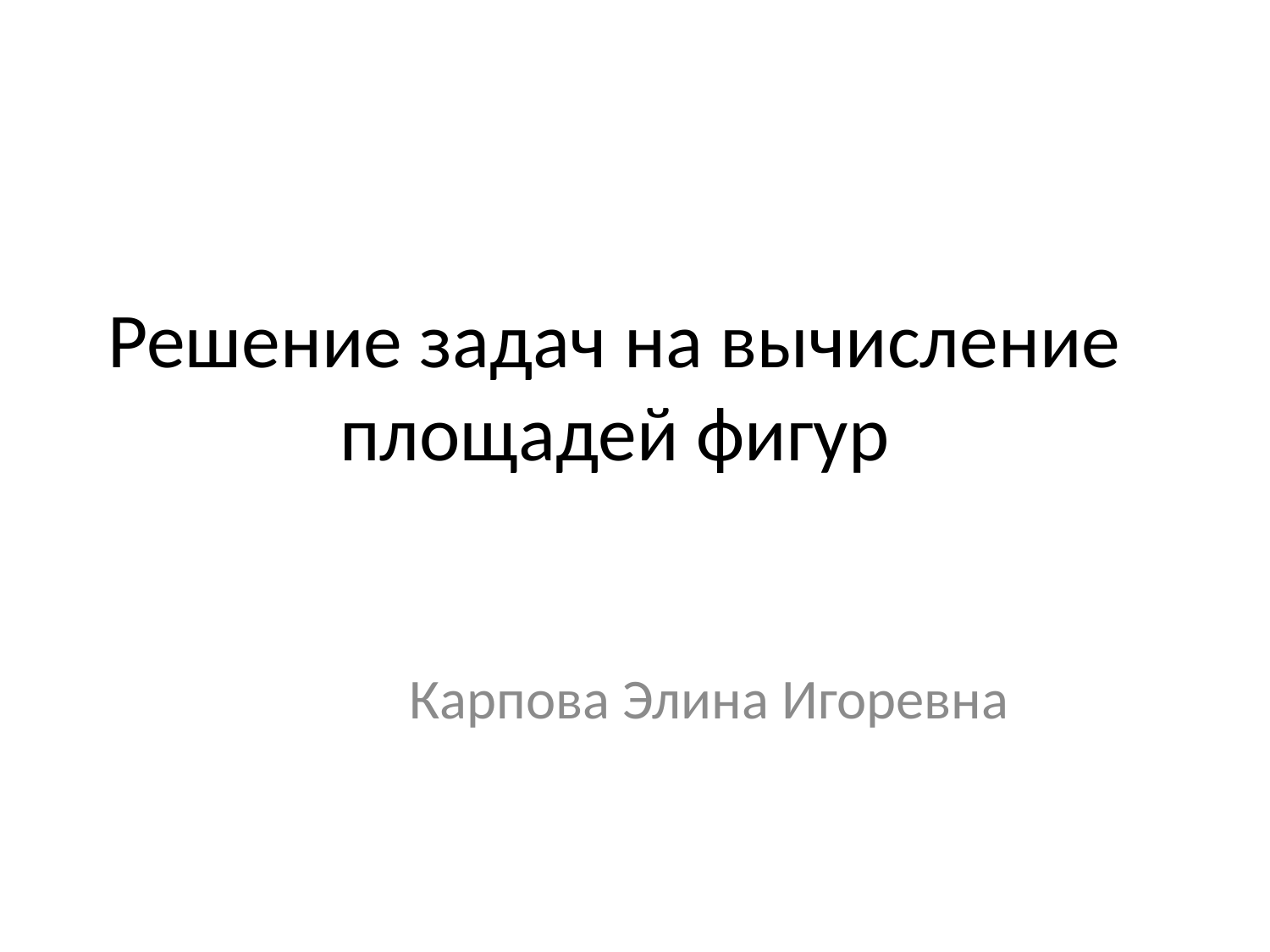

# Решение задач на вычисление площадей фигур
Карпова Элина Игоревна